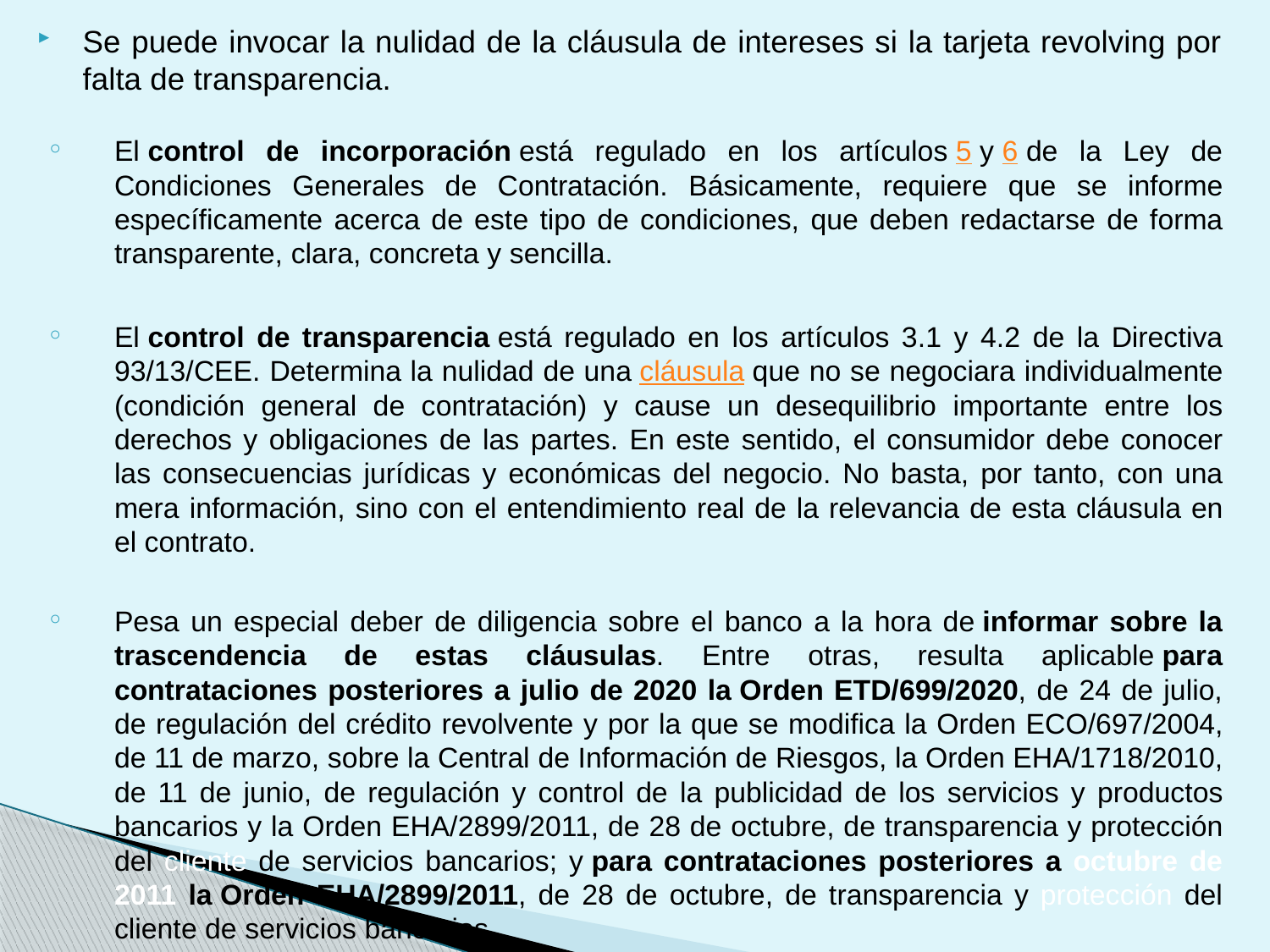

Se puede invocar la nulidad de la cláusula de intereses si la tarjeta revolving por falta de transparencia.

El control de incorporación está regulado en los artículos 5 y 6 de la Ley de Condiciones Generales de Contratación. Básicamente, requiere que se informe específicamente acerca de este tipo de condiciones, que deben redactarse de forma transparente, clara, concreta y sencilla.

El control de transparencia está regulado en los artículos 3.1 y 4.2 de la Directiva 93/13/CEE. Determina la nulidad de una cláusula que no se negociara individualmente (condición general de contratación) y cause un desequilibrio importante entre los derechos y obligaciones de las partes. En este sentido, el consumidor debe conocer las consecuencias jurídicas y económicas del negocio. No basta, por tanto, con una mera información, sino con el entendimiento real de la relevancia de esta cláusula en el contrato.

Pesa un especial deber de diligencia sobre el banco a la hora de informar sobre la trascendencia de estas cláusulas. Entre otras, resulta aplicable para contrataciones posteriores a julio de 2020 la Orden ETD/699/2020, de 24 de julio, de regulación del crédito revolvente y por la que se modifica la Orden ECO/697/2004, de 11 de marzo, sobre la Central de Información de Riesgos, la Orden EHA/1718/2010, de 11 de junio, de regulación y control de la publicidad de los servicios y productos bancarios y la Orden EHA/2899/2011, de 28 de octubre, de transparencia y protección del cliente de servicios bancarios; y para contrataciones posteriores a octubre de 2011 la Orden EHA/2899/2011, de 28 de octubre, de transparencia y protección del cliente de servicios bancarios.